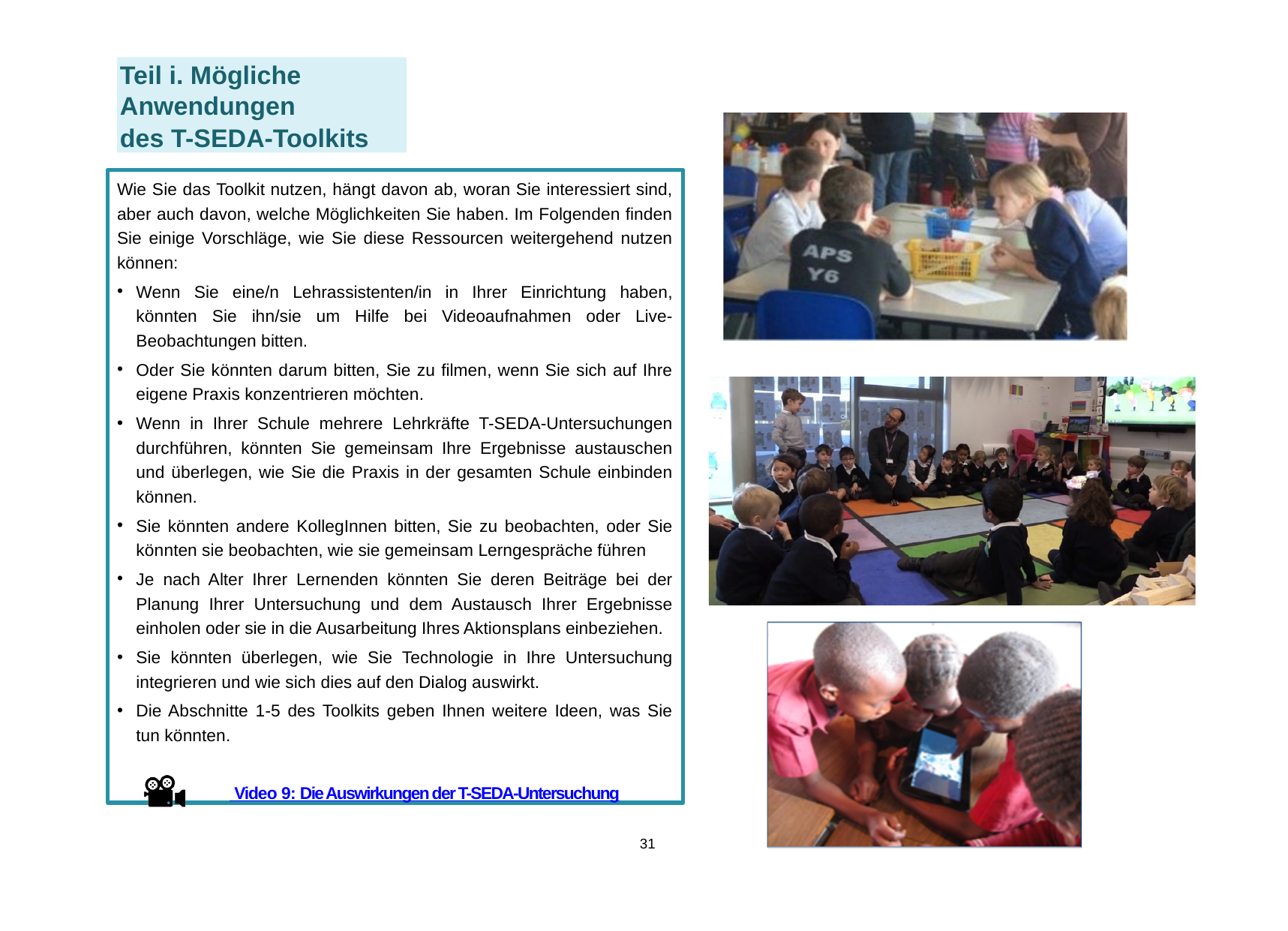

Teil i. Mögliche Anwendungen
des T-SEDA-Toolkits

Wie Sie das Toolkit nutzen, hängt davon ab, woran Sie interessiert sind, aber auch davon, welche Möglichkeiten Sie haben. Im Folgenden finden Sie einige Vorschläge, wie Sie diese Ressourcen weitergehend nutzen können:
Wenn Sie eine/n Lehrassistenten/in in Ihrer Einrichtung haben, könnten Sie ihn/sie um Hilfe bei Videoaufnahmen oder Live-Beobachtungen bitten.
Oder Sie könnten darum bitten, Sie zu filmen, wenn Sie sich auf Ihre eigene Praxis konzentrieren möchten.
Wenn in Ihrer Schule mehrere Lehrkräfte T-SEDA-Untersuchungen durchführen, könnten Sie gemeinsam Ihre Ergebnisse austauschen und überlegen, wie Sie die Praxis in der gesamten Schule einbinden können.
Sie könnten andere KollegInnen bitten, Sie zu beobachten, oder Sie könnten sie beobachten, wie sie gemeinsam Lerngespräche führen
Je nach Alter Ihrer Lernenden könnten Sie deren Beiträge bei der Planung Ihrer Untersuchung und dem Austausch Ihrer Ergebnisse einholen oder sie in die Ausarbeitung Ihres Aktionsplans einbeziehen.
Sie könnten überlegen, wie Sie Technologie in Ihre Untersuchung integrieren und wie sich dies auf den Dialog auswirkt.
Die Abschnitte 1-5 des Toolkits geben Ihnen weitere Ideen, was Sie tun könnten.

	 Video 9: Die Auswirkungen der T-SEDA-Untersuchung

31